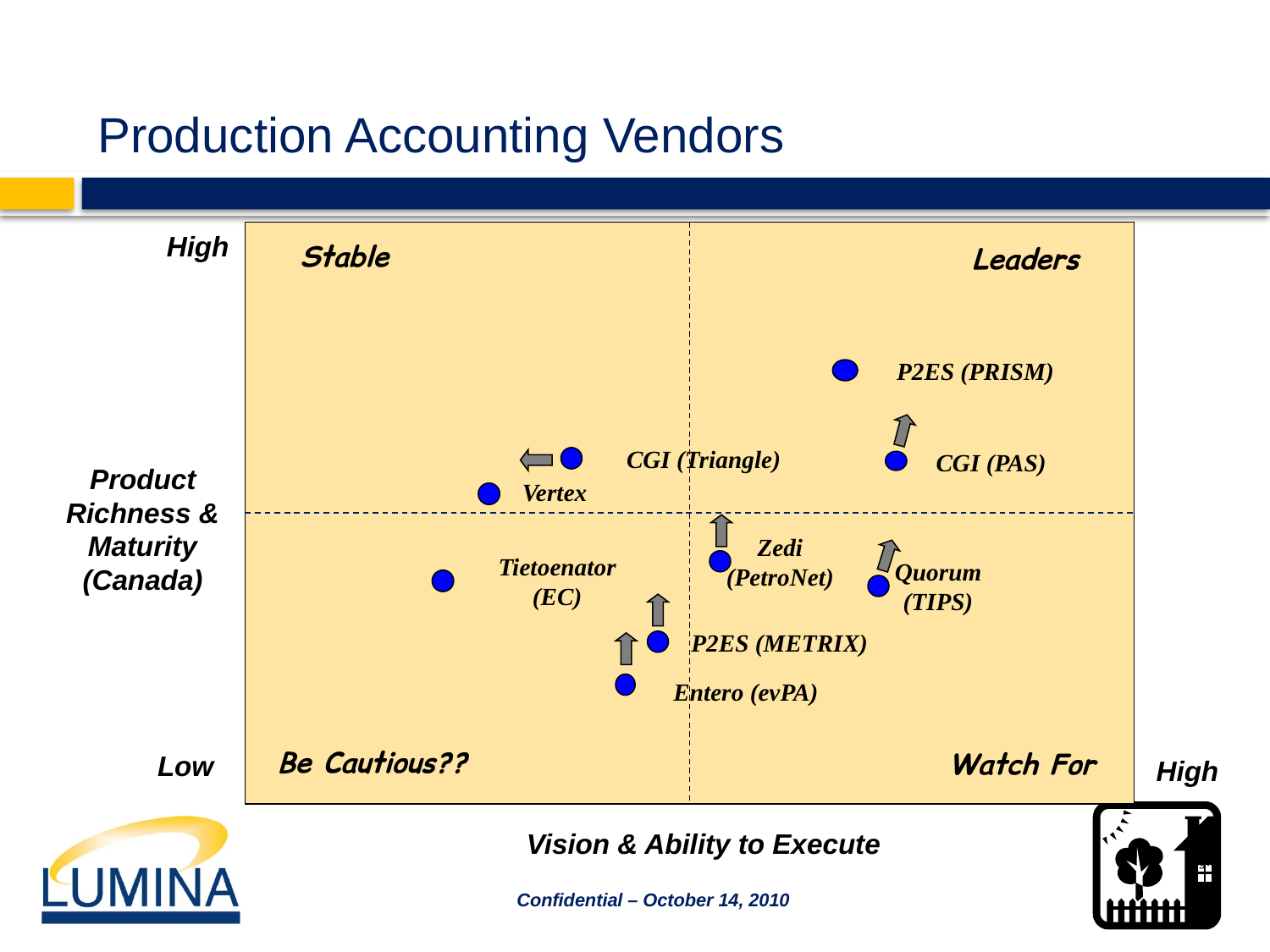

# Production Accounting Vendors
High

Stable
Leaders
P2ES (PRISM)

CGI (Triangle)

CGI (PAS)

Product Richness & Maturity
(Canada)
Vertex

Zedi
(PetroNet)

Tietoenator (EC)

Quorum
(TIPS)

P2ES (METRIX)

Entero (evPA)

Be Cautious??
Watch For
Low
High

Vision & Ability to Execute
High